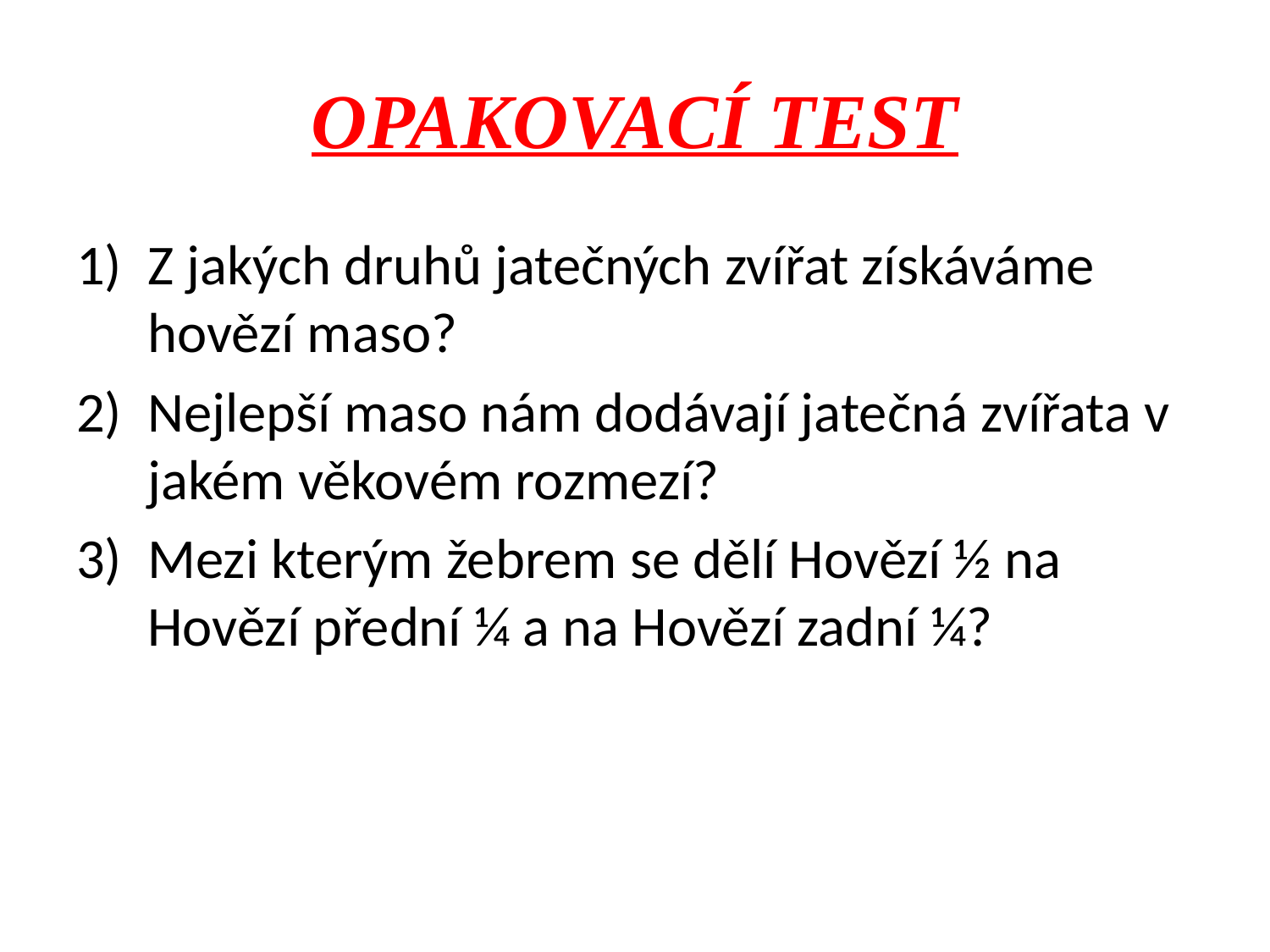

# OPAKOVACÍ TEST
Z jakých druhů jatečných zvířat získáváme hovězí maso?
Nejlepší maso nám dodávají jatečná zvířata v jakém věkovém rozmezí?
Mezi kterým žebrem se dělí Hovězí ½ na Hovězí přední ¼ a na Hovězí zadní ¼?